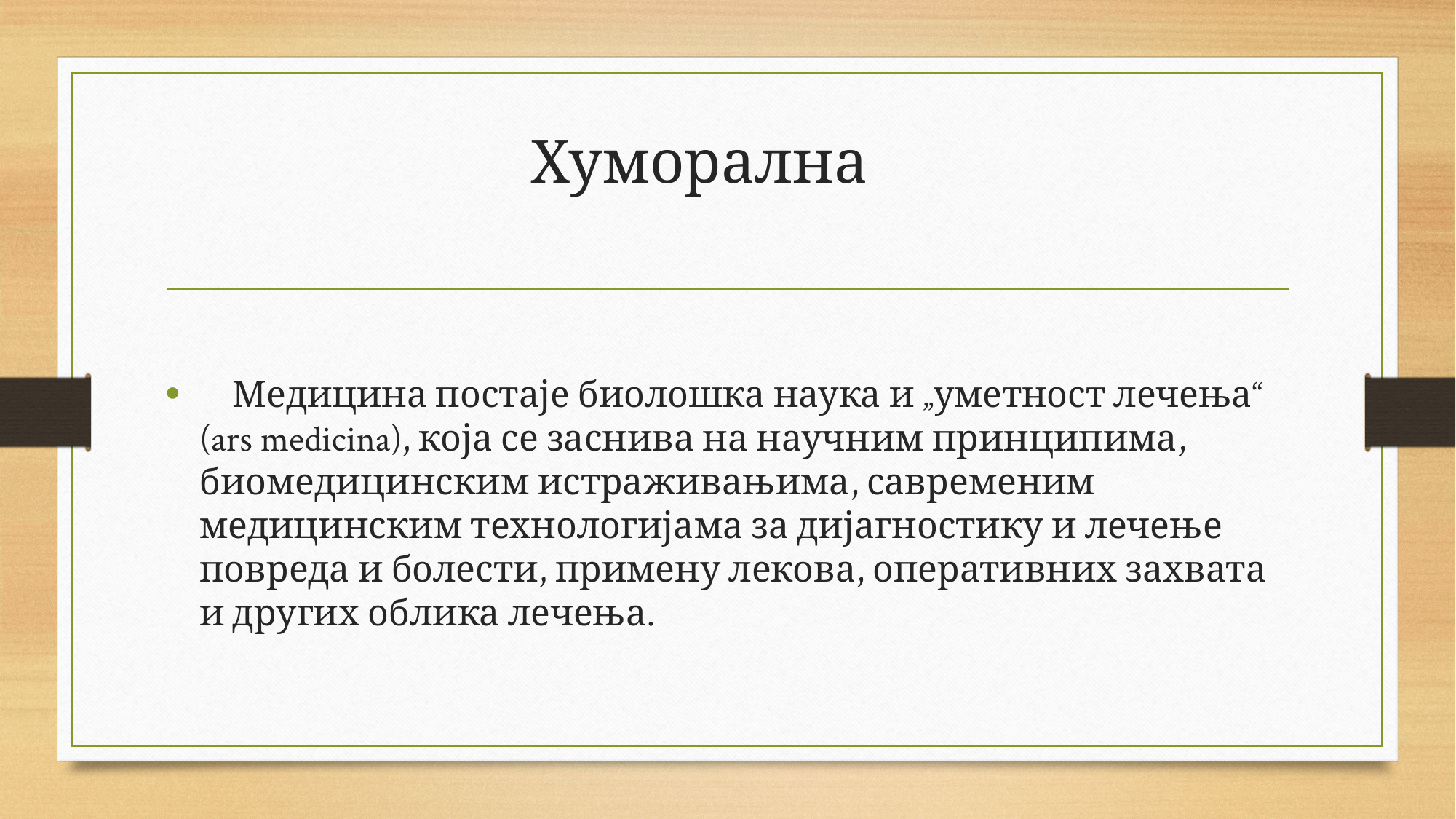

# Хуморална

    Медицина постаје биолошка наука и „уметност лечења“ (ars medicina), која се заснива на научним принципима, биомедицинским истраживањима, савременим медицинским технологијама за дијагностику и лечење повреда и болести, примену лекова, оперативних захвата и других облика лечења.